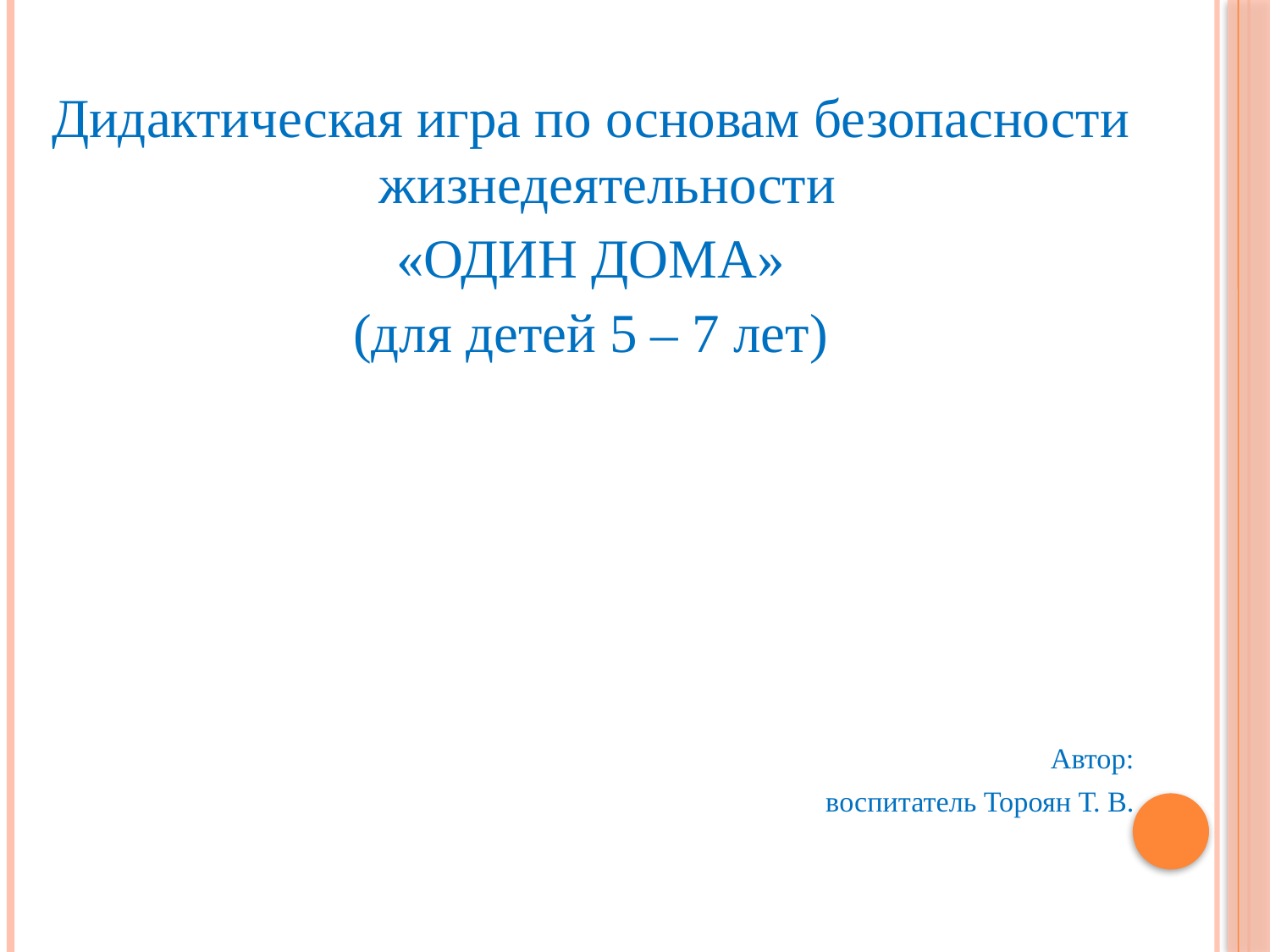

Дидактическая игра по основам безопасности жизнедеятельности
«ОДИН ДОМА»
(для детей 5 – 7 лет)

Автор:
 воспитатель Тороян Т. В.